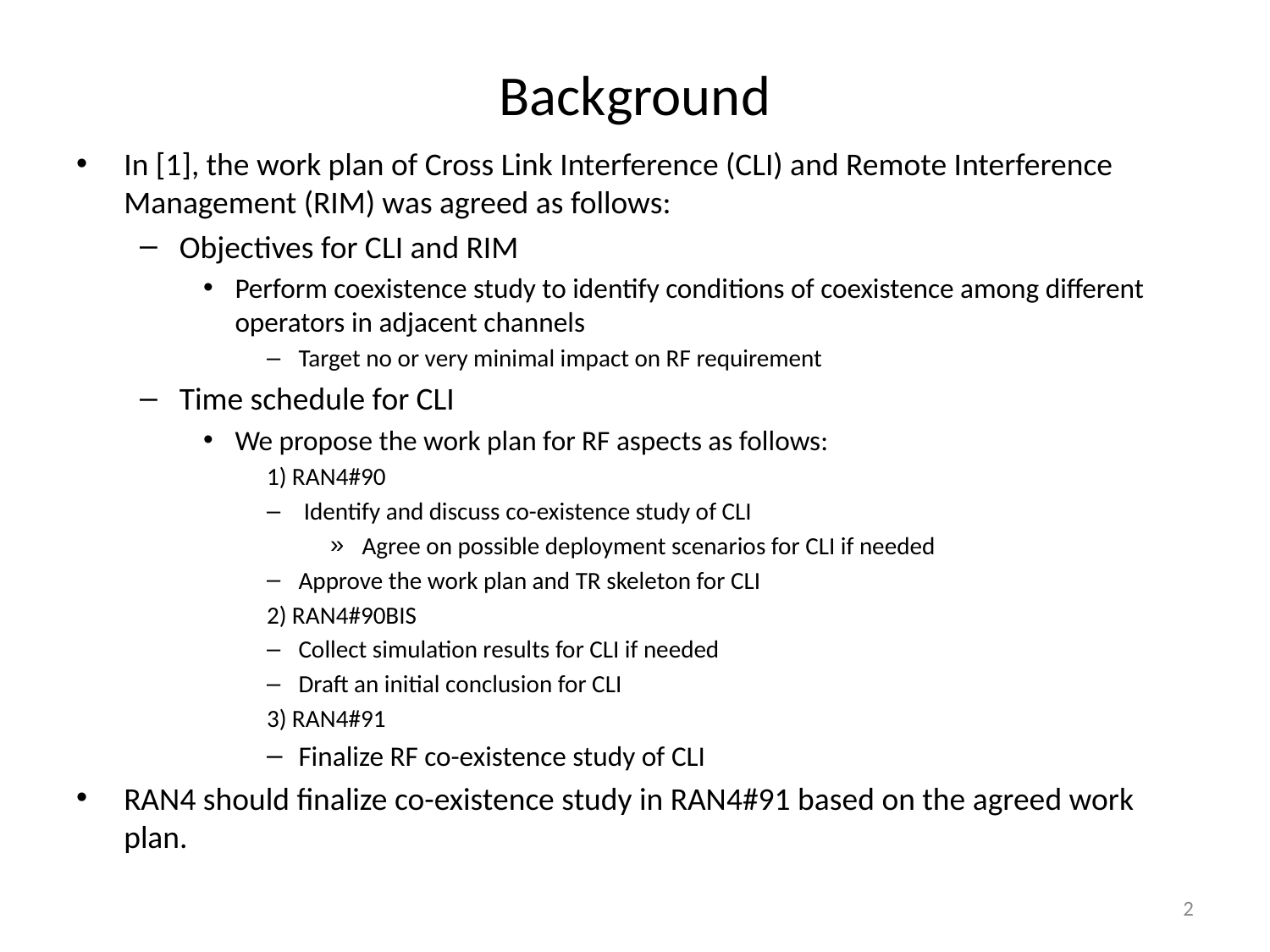

# Background
In [1], the work plan of Cross Link Interference (CLI) and Remote Interference Management (RIM) was agreed as follows:
Objectives for CLI and RIM
Perform coexistence study to identify conditions of coexistence among different operators in adjacent channels
Target no or very minimal impact on RF requirement
Time schedule for CLI
We propose the work plan for RF aspects as follows:
1) RAN4#90
 Identify and discuss co-existence study of CLI
Agree on possible deployment scenarios for CLI if needed
Approve the work plan and TR skeleton for CLI
2) RAN4#90BIS
Collect simulation results for CLI if needed
Draft an initial conclusion for CLI
3) RAN4#91
Finalize RF co-existence study of CLI
RAN4 should finalize co-existence study in RAN4#91 based on the agreed work plan.
2